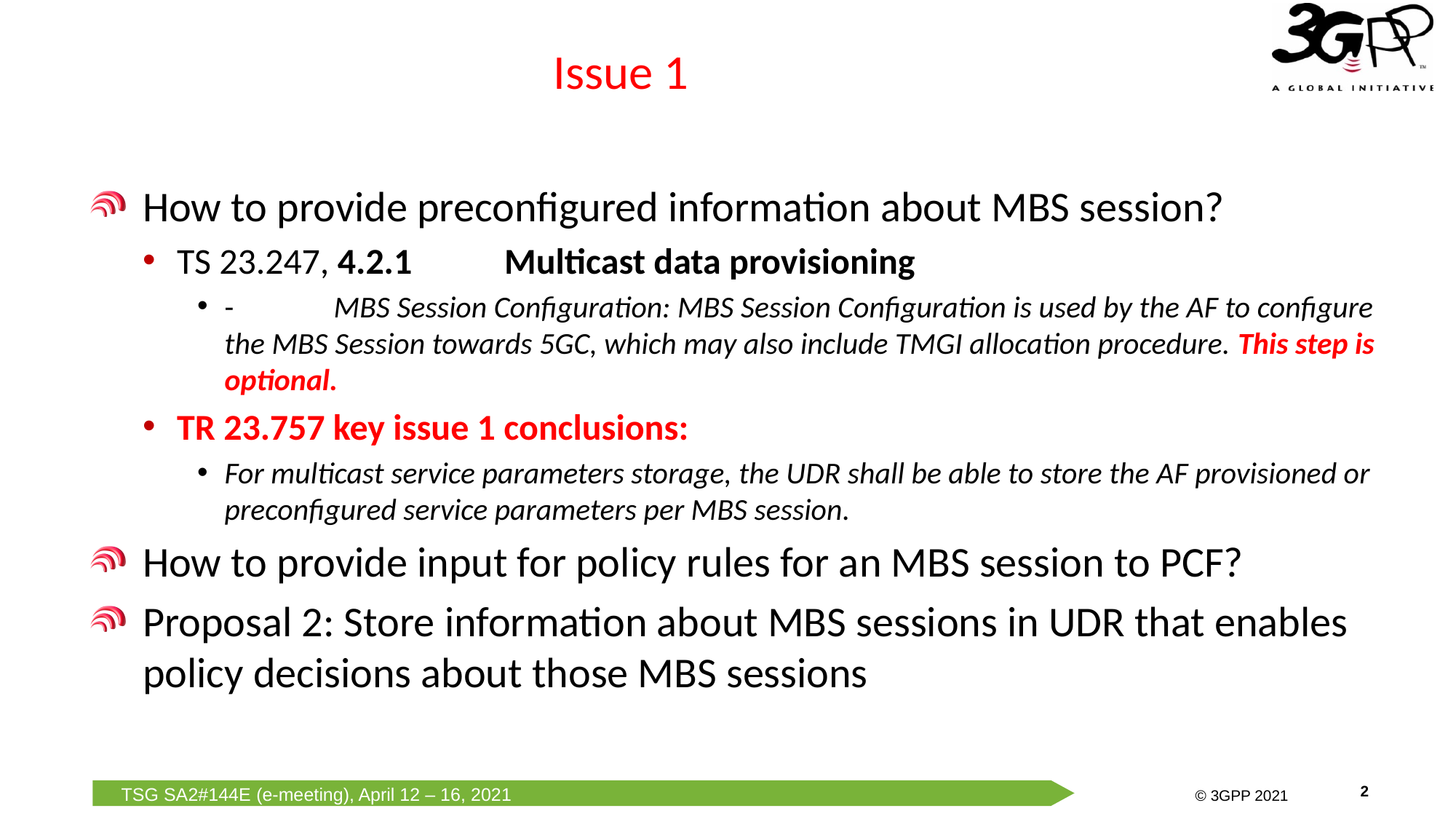

# Issue 1
How to provide preconfigured information about MBS session?
TS 23.247, 4.2.1	Multicast data provisioning
-	MBS Session Configuration: MBS Session Configuration is used by the AF to configure the MBS Session towards 5GC, which may also include TMGI allocation procedure. This step is optional.
TR 23.757 key issue 1 conclusions:
For multicast service parameters storage, the UDR shall be able to store the AF provisioned or preconfigured service parameters per MBS session.
How to provide input for policy rules for an MBS session to PCF?
Proposal 2: Store information about MBS sessions in UDR that enables policy decisions about those MBS sessions